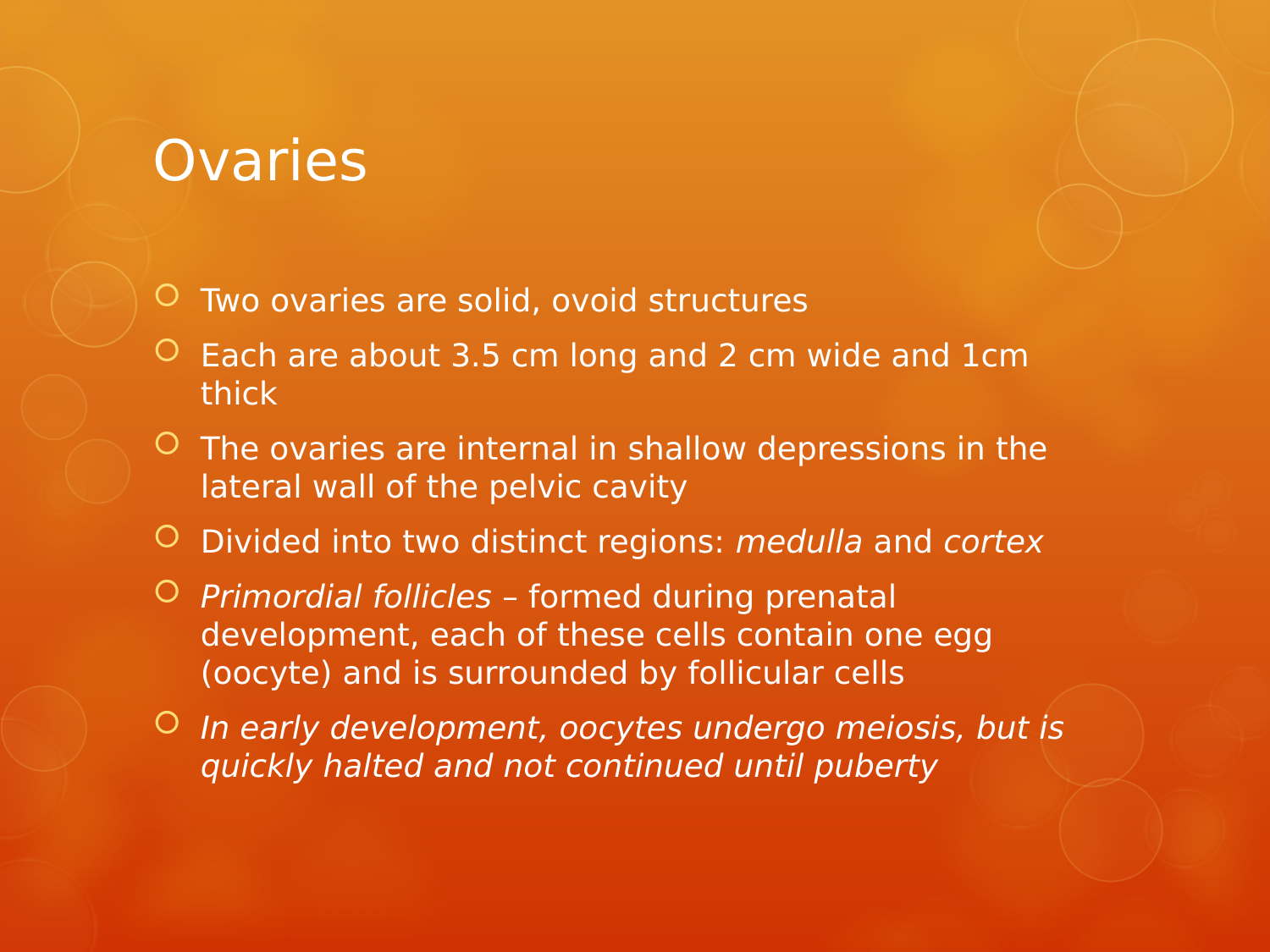

# Ovaries
Two ovaries are solid, ovoid structures
Each are about 3.5 cm long and 2 cm wide and 1cm thick
The ovaries are internal in shallow depressions in the lateral wall of the pelvic cavity
Divided into two distinct regions: medulla and cortex
Primordial follicles – formed during prenatal development, each of these cells contain one egg (oocyte) and is surrounded by follicular cells
In early development, oocytes undergo meiosis, but is quickly halted and not continued until puberty